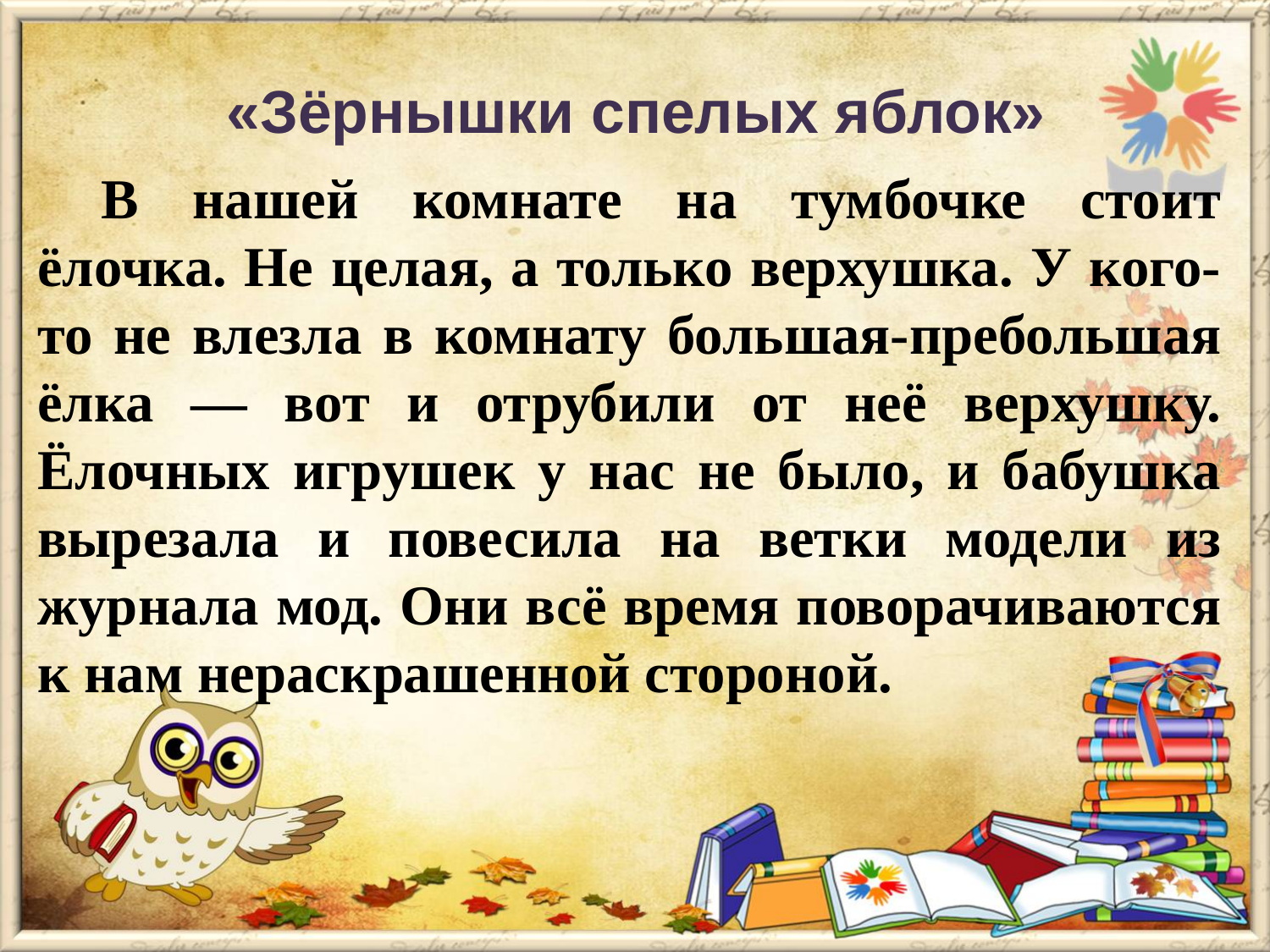

# «Зёрнышки спелых яблок»
В нашей комнате на тумбочке стоит ёлочка. Не целая, а только верхушка. У кого-то не влезла в комнату большая-пребольшая ёлка — вот и отрубили от неё верхушку. Ёлочных игрушек у нас не было, и бабушка вырезала и повесила на ветки модели из журнала мод. Они всё время поворачиваются к нам нераскрашенной стороной.